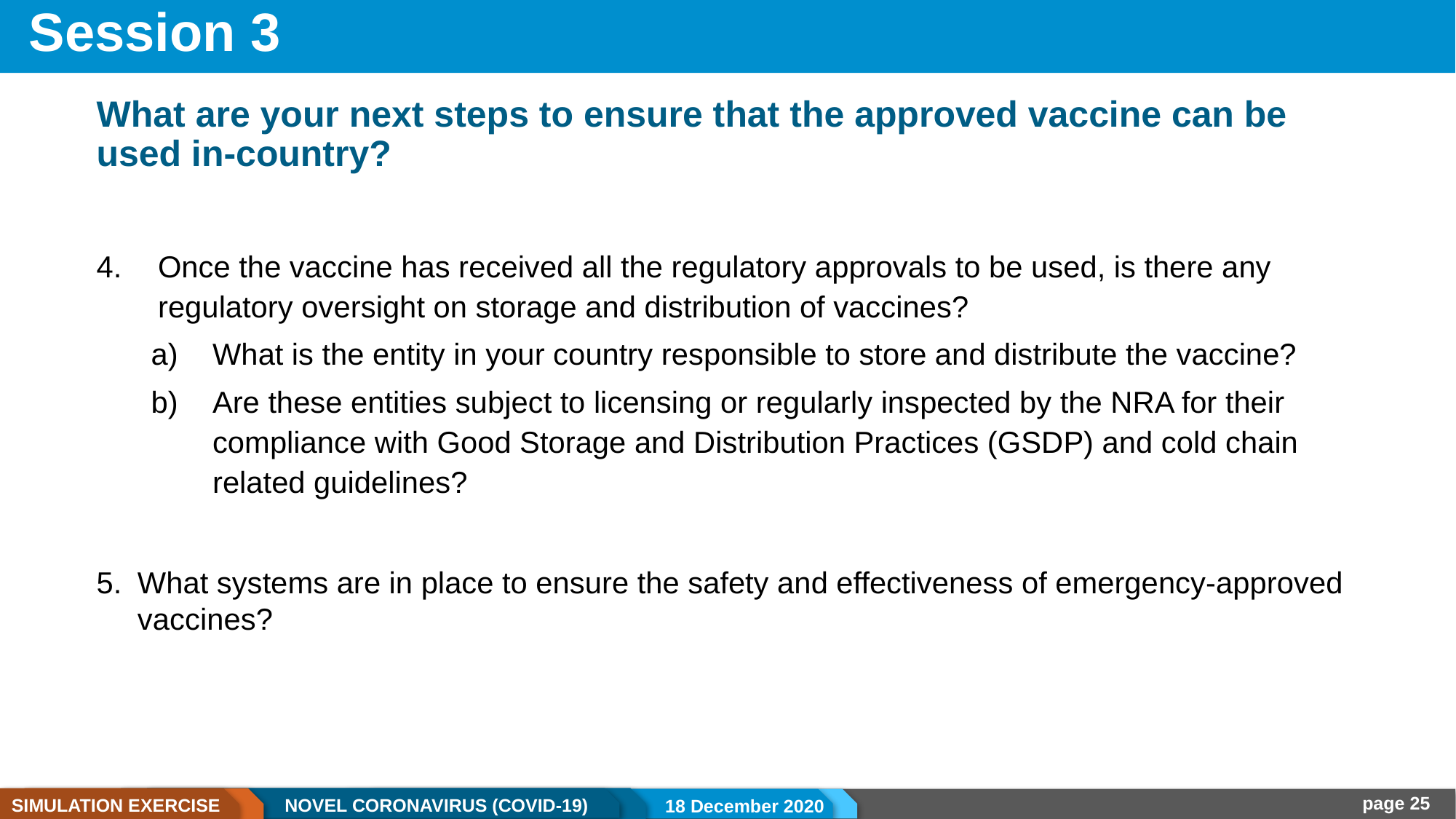

# Session 3
What are your next steps to ensure that the approved vaccine can be used in-country?

Once the vaccine has received all the regulatory approvals to be used, is there any regulatory oversight on storage and distribution of vaccines?
What is the entity in your country responsible to store and distribute the vaccine?
Are these entities subject to licensing or regularly inspected by the NRA for their compliance with Good Storage and Distribution Practices (GSDP) and cold chain related guidelines?

What systems are in place to ensure the safety and effectiveness of emergency-approved vaccines?
18 December 2020